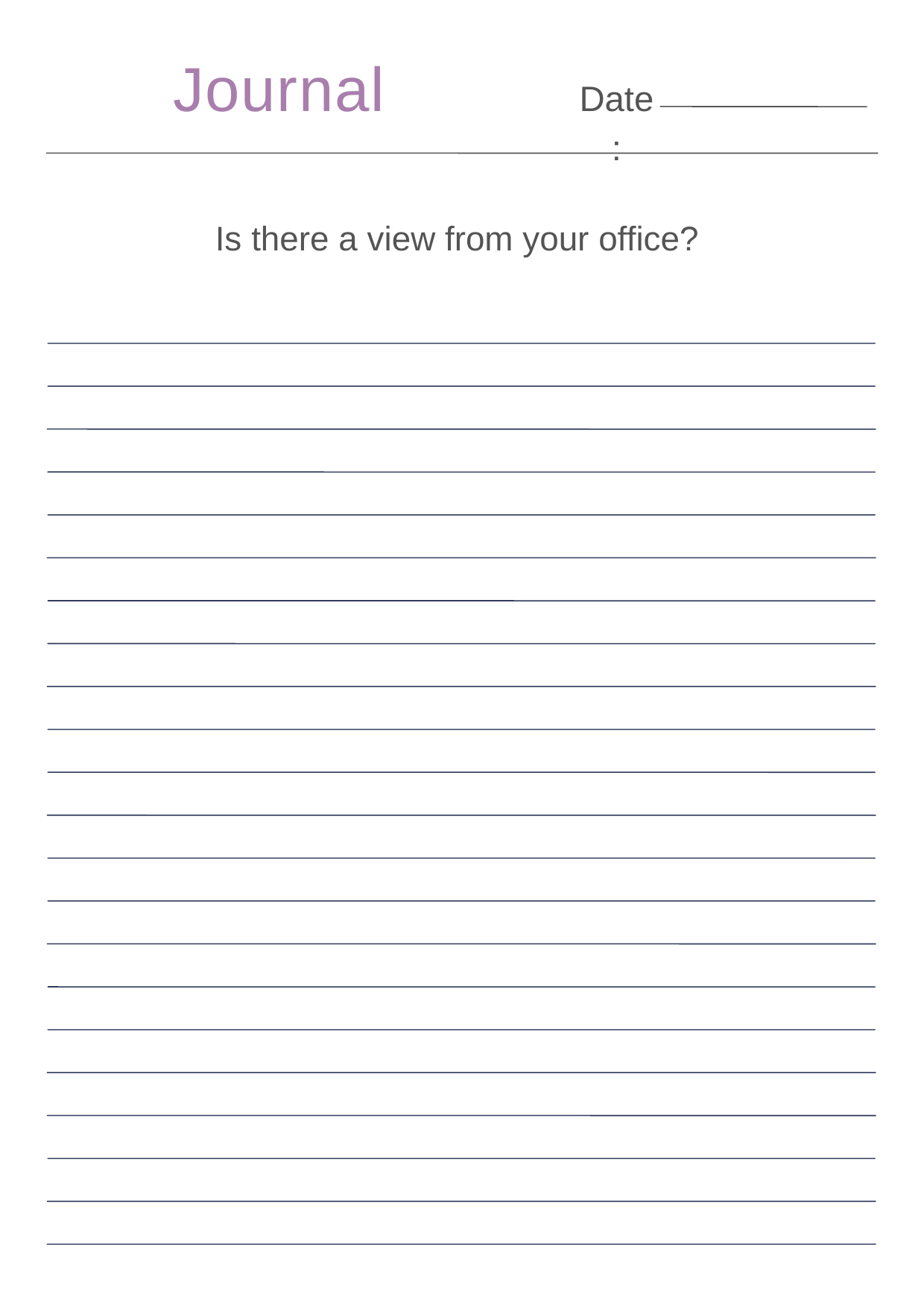

Journal
Date:

Is there a view from your office?